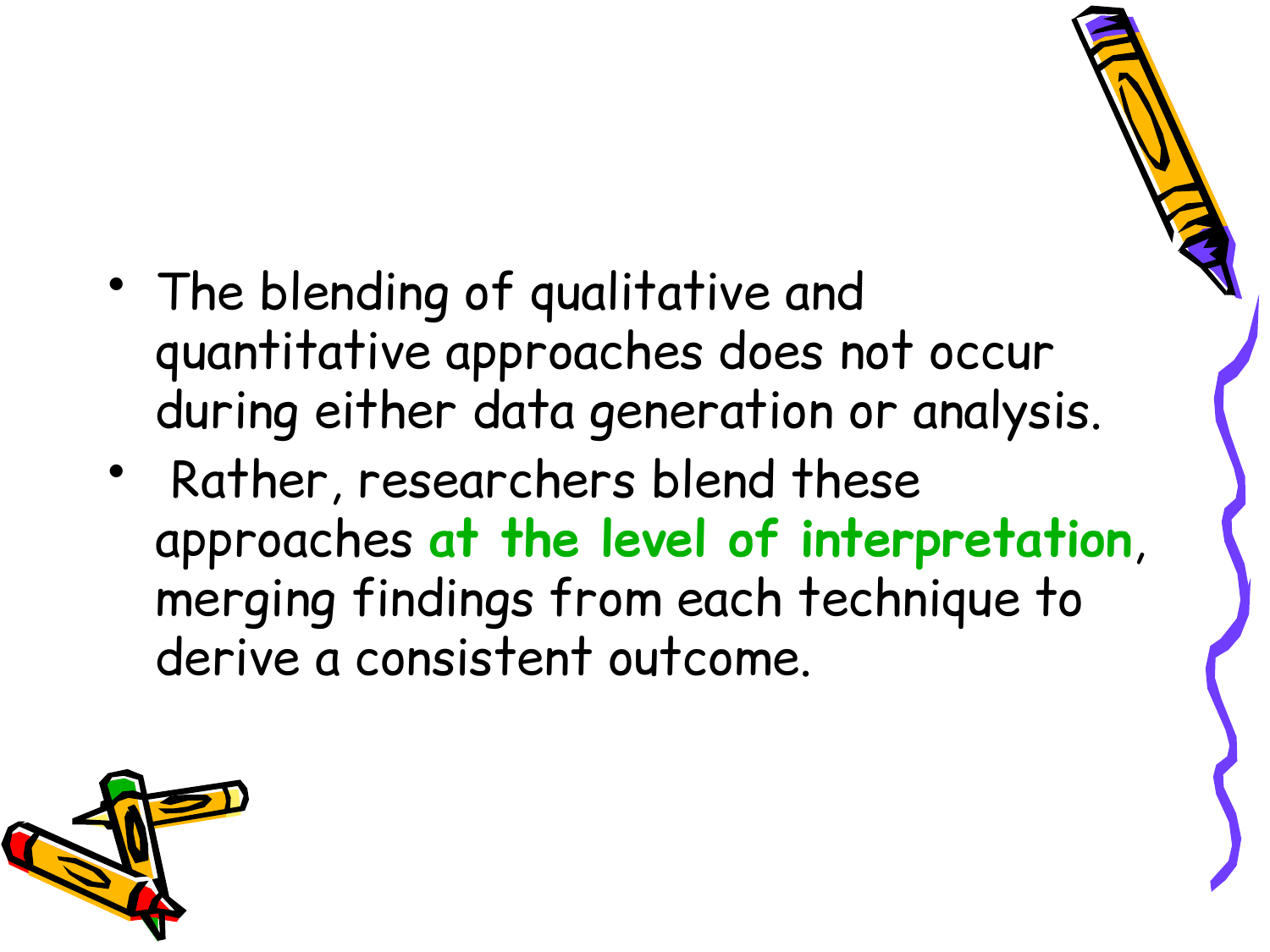

#
The blending of qualitative and quantitative approaches does not occur during either data generation or analysis.
 Rather, researchers blend these approaches at the level of interpretation, merging findings from each technique to derive a consistent outcome.